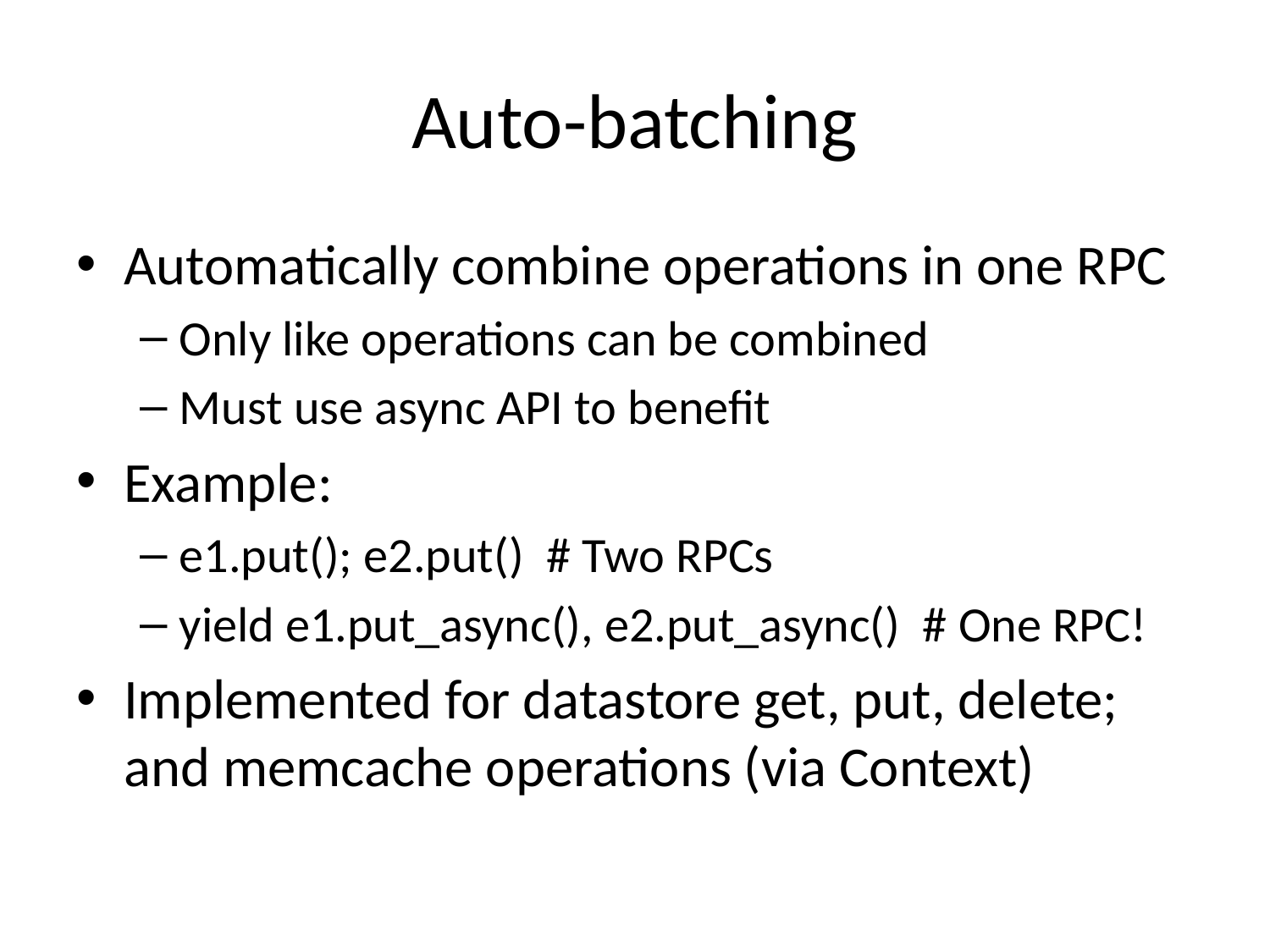

# Auto-batching
Automatically combine operations in one RPC
Only like operations can be combined
Must use async API to benefit
Example:
e1.put(); e2.put()  # Two RPCs
yield e1.put_async(), e2.put_async()  # One RPC!
Implemented for datastore get, put, delete; and memcache operations (via Context)